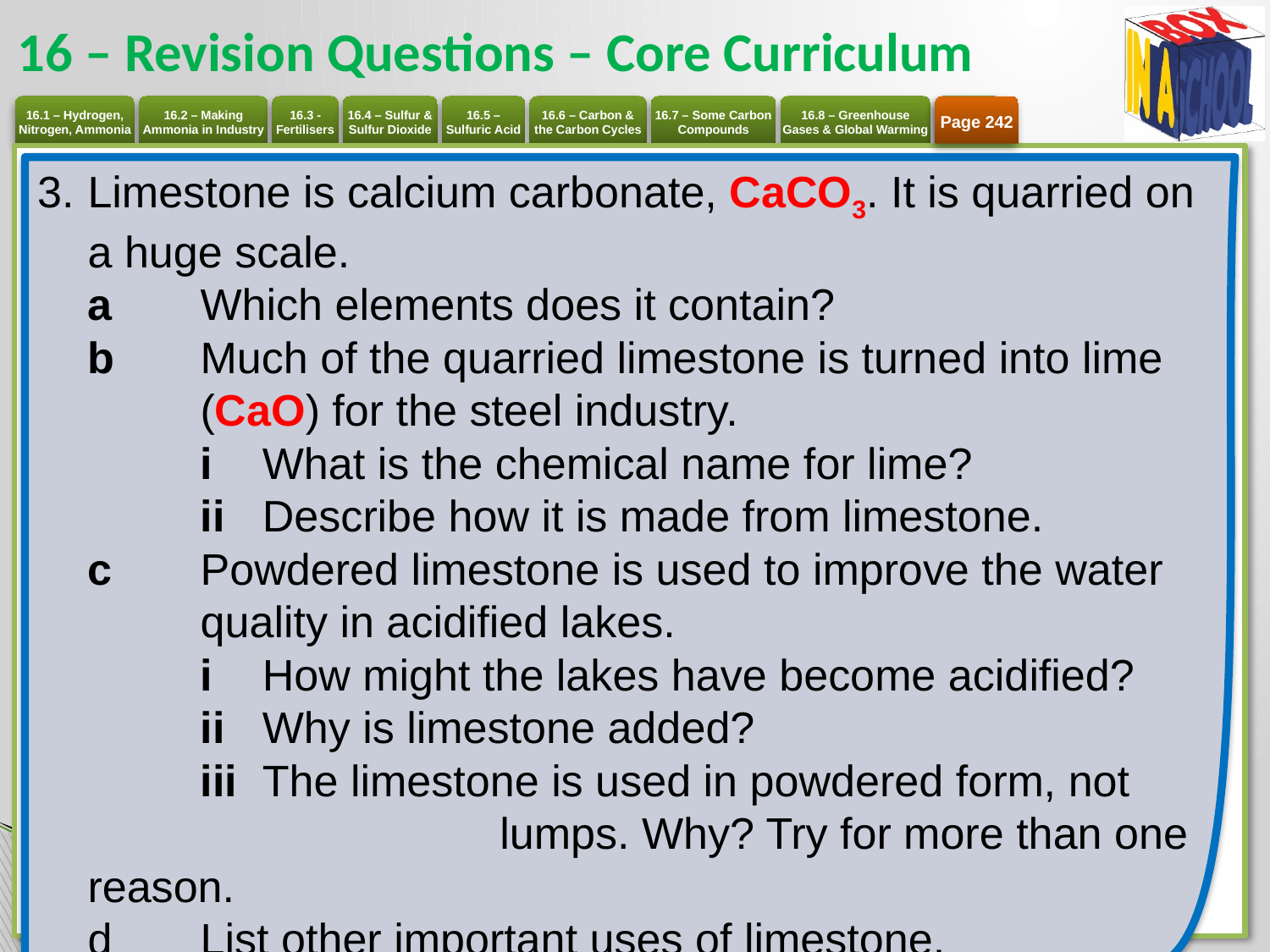

# 16 – Revision Questions – Core Curriculum
Page 242
Limestone is calcium carbonate, CaCO3. It is quarried on a huge scale.
a 	Which elements does it contain?
b 	Much of the quarried limestone is turned into lime 	(CaO) for the steel industry.
	i 	What is the chemical name for lime?
	ii 	Describe how it is made from limestone.
c 	Powdered limestone is used to improve the water 	quality in acidified lakes.
	i 	How might the lakes have become acidified?
	ii 	Why is limestone added?
	iii 	The limestone is used in powdered form, not 			lumps. Why? Try for more than one reason.
d 	List other important uses of limestone.